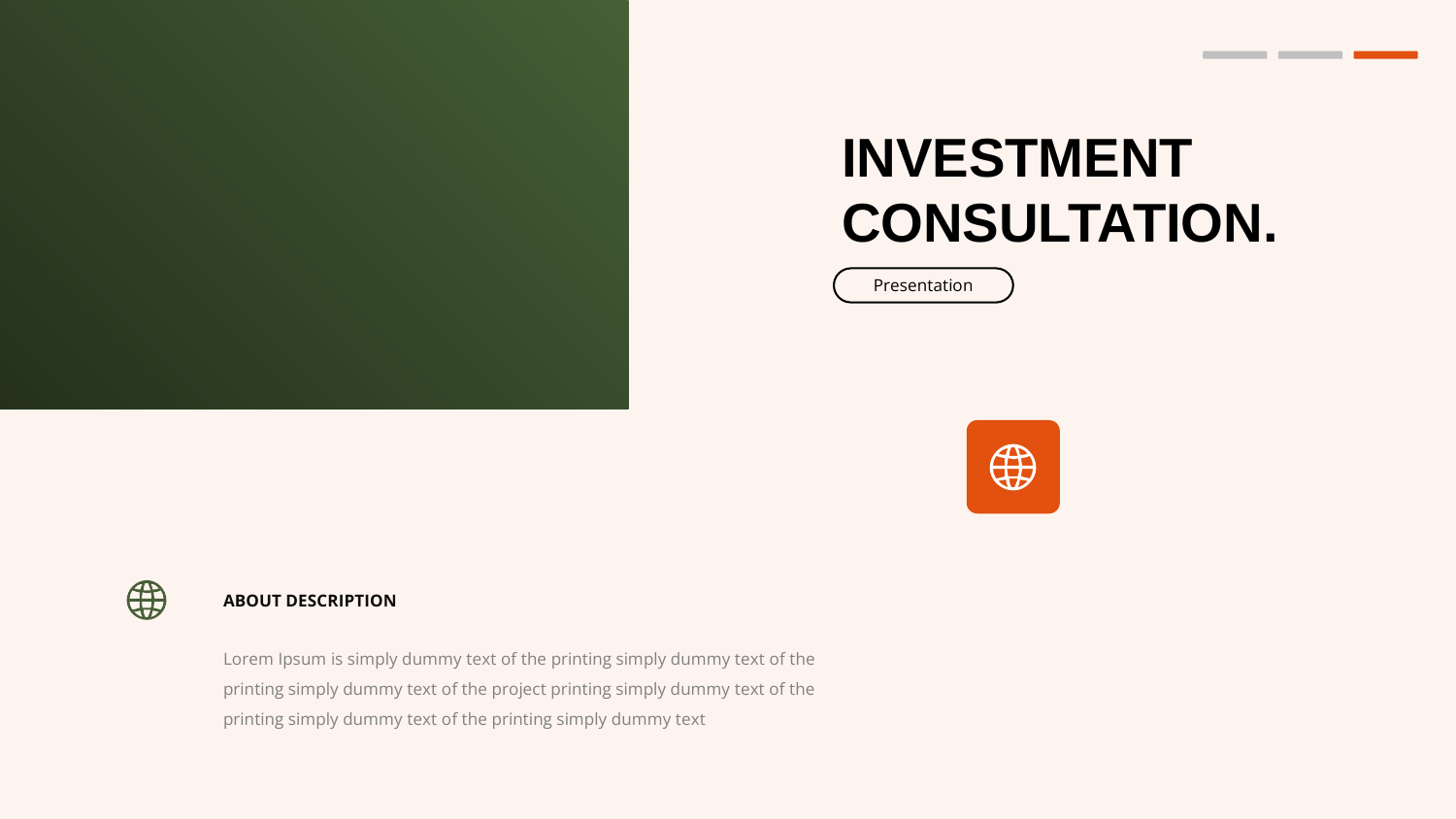

INVESTMENT
CONSULTATION.

Presentation

ABOUT DESCRIPTION
Lorem Ipsum is simply dummy text of the printing simply dummy text of the printing simply dummy text of the project printing simply dummy text of the printing simply dummy text of the printing simply dummy text